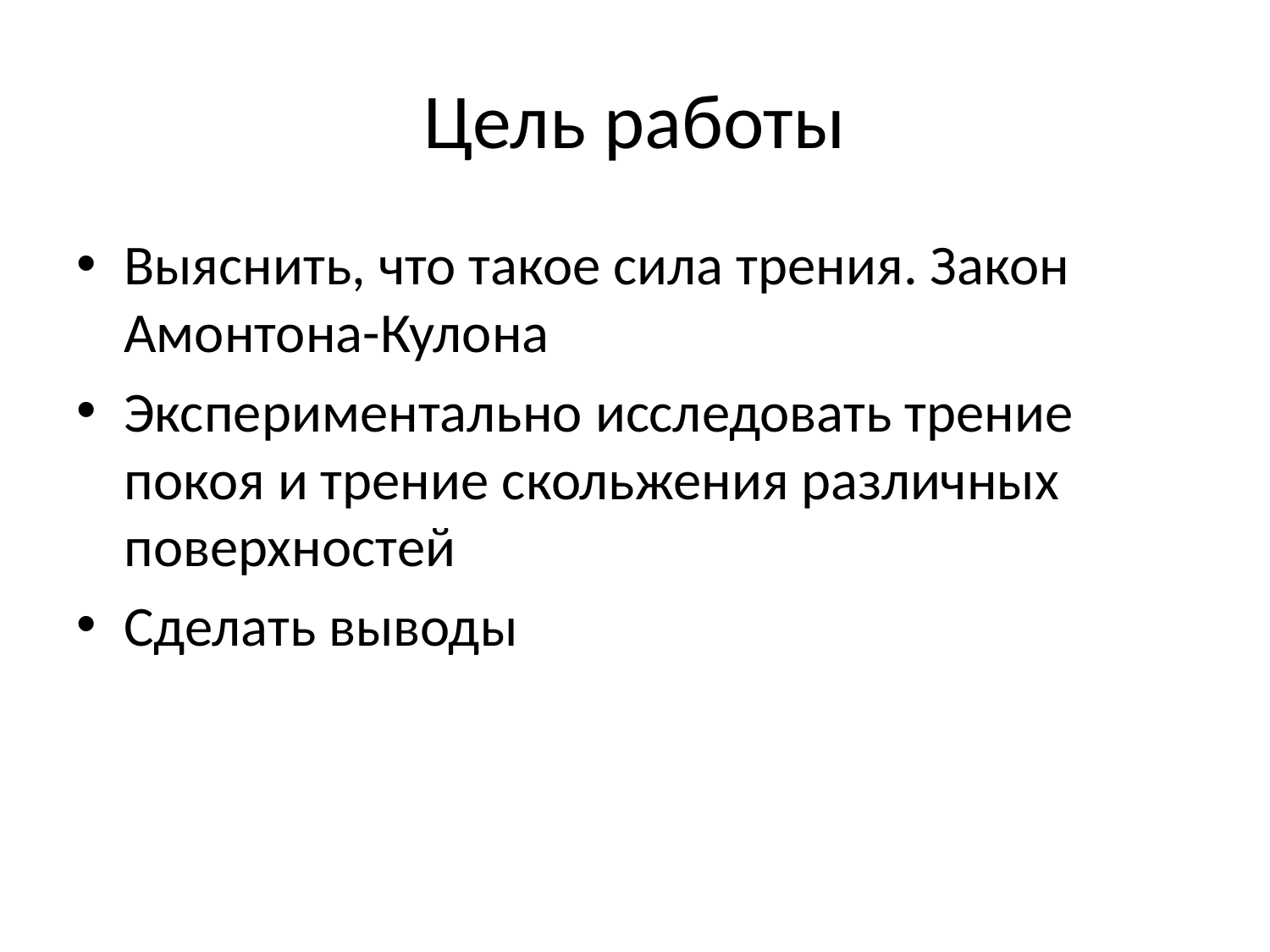

# Цель работы
Выяснить, что такое сила трения. Закон Амонтона-Кулона
Экспериментально исследовать трение покоя и трение скольжения различных поверхностей
Сделать выводы